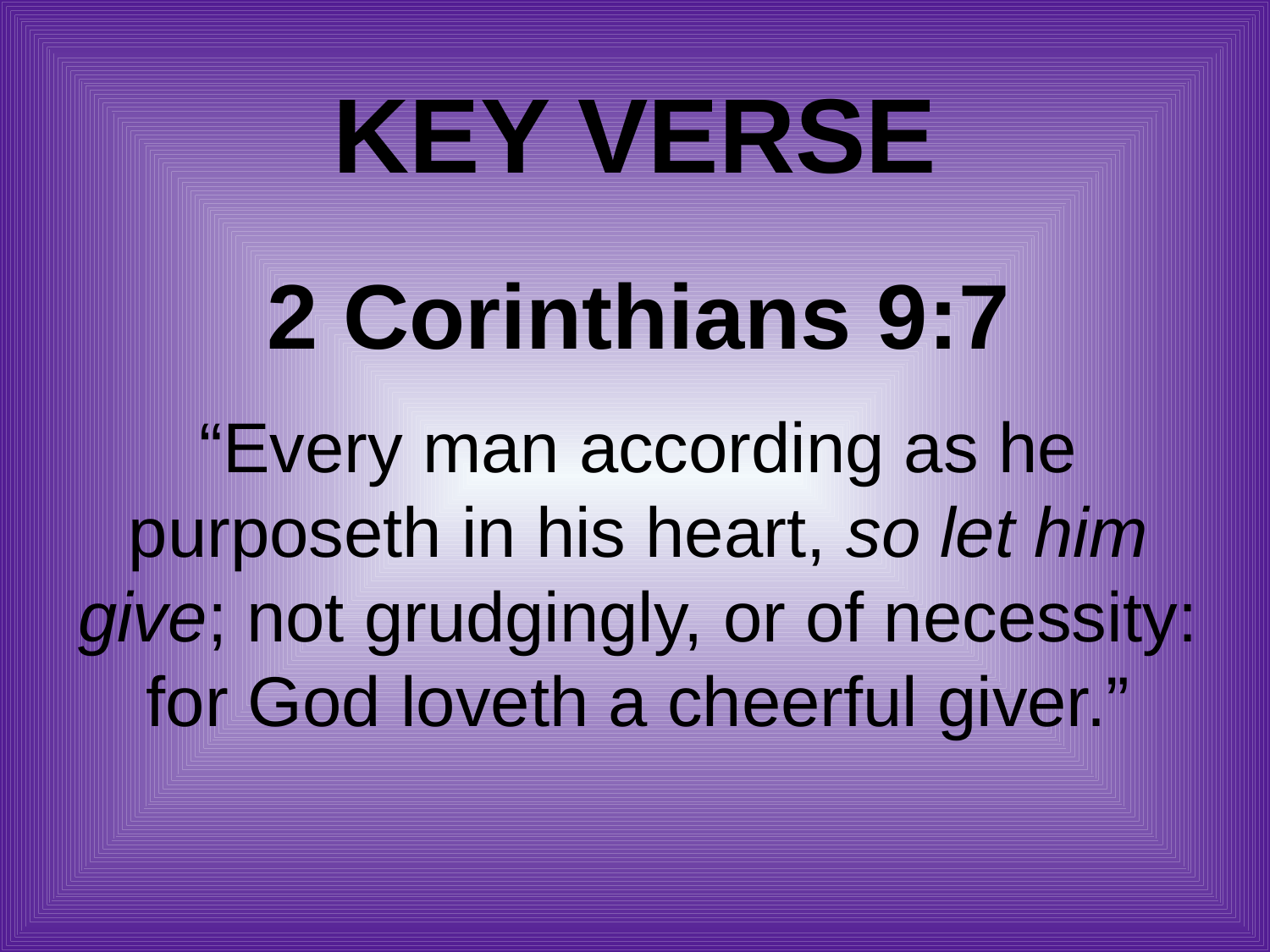

# KEY VERSE
2 Corinthians 9:7
“Every man according as he purposeth in his heart, so let him give; not grudgingly, or of necessity: for God loveth a cheerful giver.”